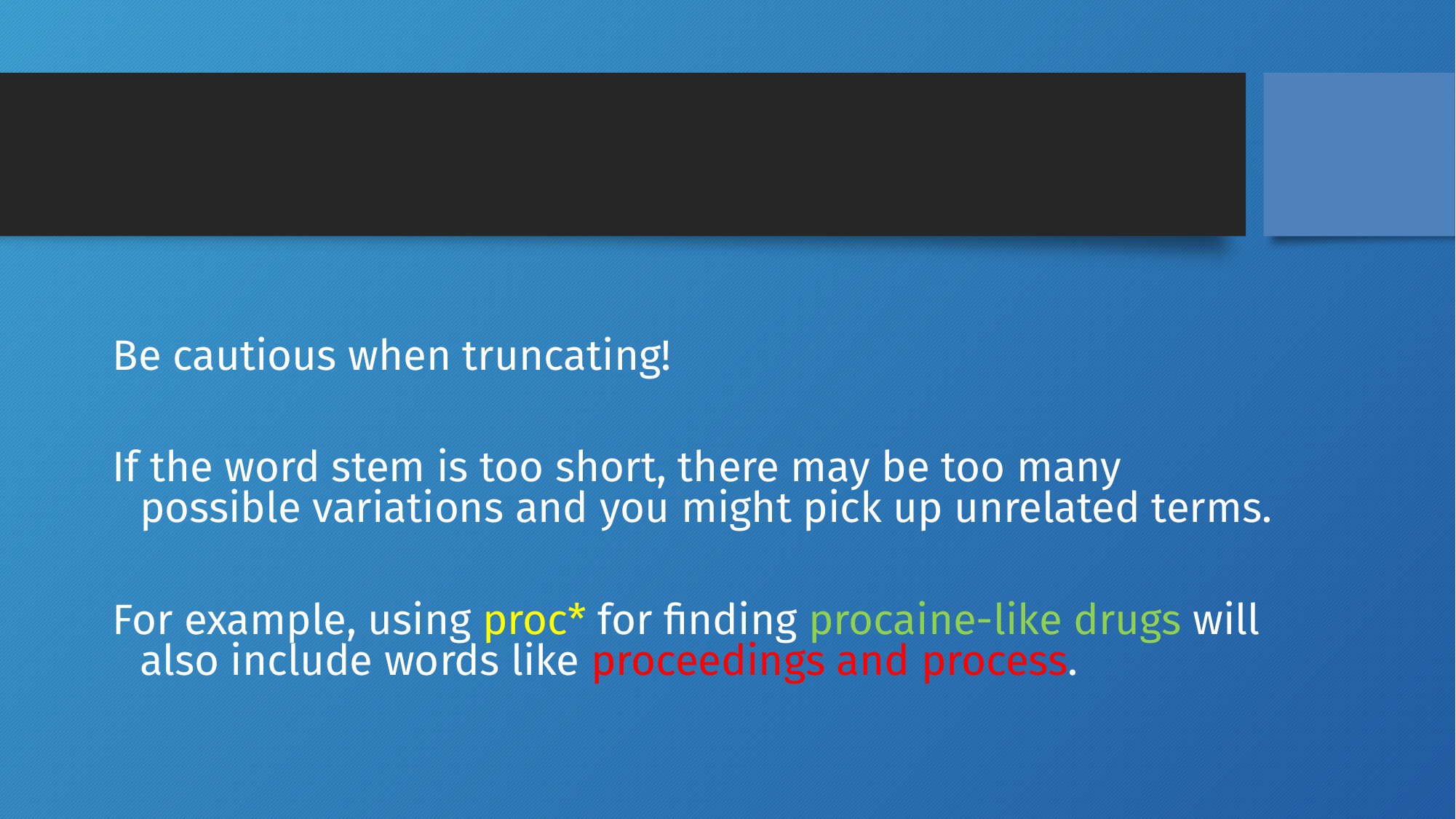

#

Be cautious when truncating!

If the word stem is too short, there may be too many possible variations and you might pick up unrelated terms.

For example, using proc* for finding procaine-like drugs will also include words like proceedings and process.